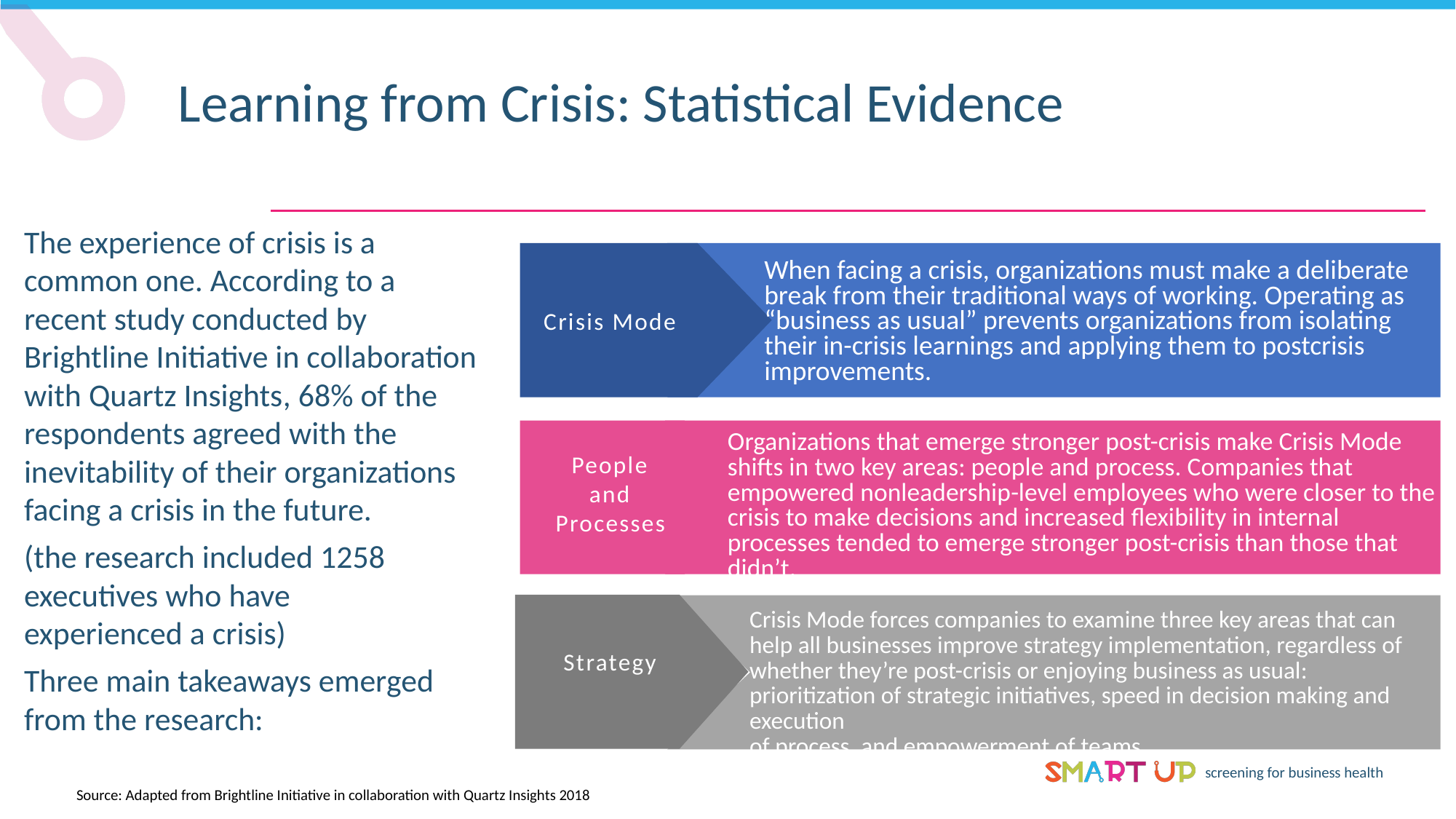

Learning from Crisis: Statistical Evidence
The experience of crisis is a common one. According to a recent study conducted by Brightline Initiative in collaboration with Quartz Insights, 68% of the respondents agreed with the inevitability of their organizations facing a crisis in the future.
(the research included 1258 executives who have
experienced a crisis)
Three main takeaways emerged from the research:

When facing a crisis, organizations must make a deliberate break from their traditional ways of working. Operating as “business as usual” prevents organizations from isolating their in-crisis learnings and applying them to postcrisis improvements.
Crisis Mode

Organizations that emerge stronger post-crisis make Crisis Mode shifts in two key areas: people and process. Companies that empowered nonleadership-level employees who were closer to the crisis to make decisions and increased flexibility in internal processes tended to emerge stronger post-crisis than those that didn’t.

People and
Processes

Crisis Mode forces companies to examine three key areas that can help all businesses improve strategy implementation, regardless of whether they’re post-crisis or enjoying business as usual: prioritization of strategic initiatives, speed in decision making and execution
of process, and empowerment of teams.
Strategy
Source: Adapted from Brightline Initiative in collaboration with Quartz Insights 2018